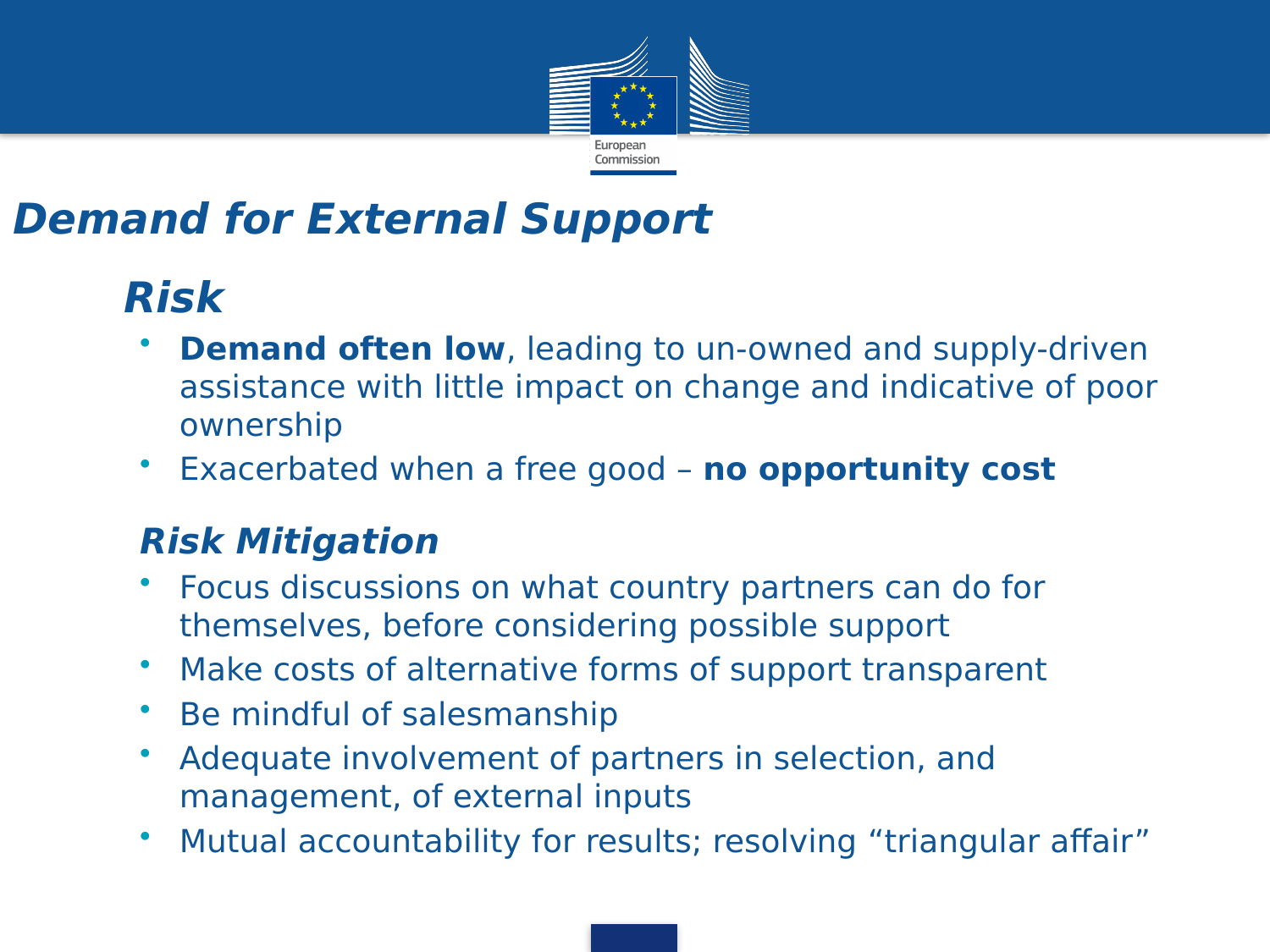

# Demand for External Support
Risk
Demand often low, leading to un-owned and supply-driven assistance with little impact on change and indicative of poor ownership
Exacerbated when a free good – no opportunity cost

Risk Mitigation
Focus discussions on what country partners can do for themselves, before considering possible support
Make costs of alternative forms of support transparent
Be mindful of salesmanship
Adequate involvement of partners in selection, and management, of external inputs
Mutual accountability for results; resolving “triangular affair”